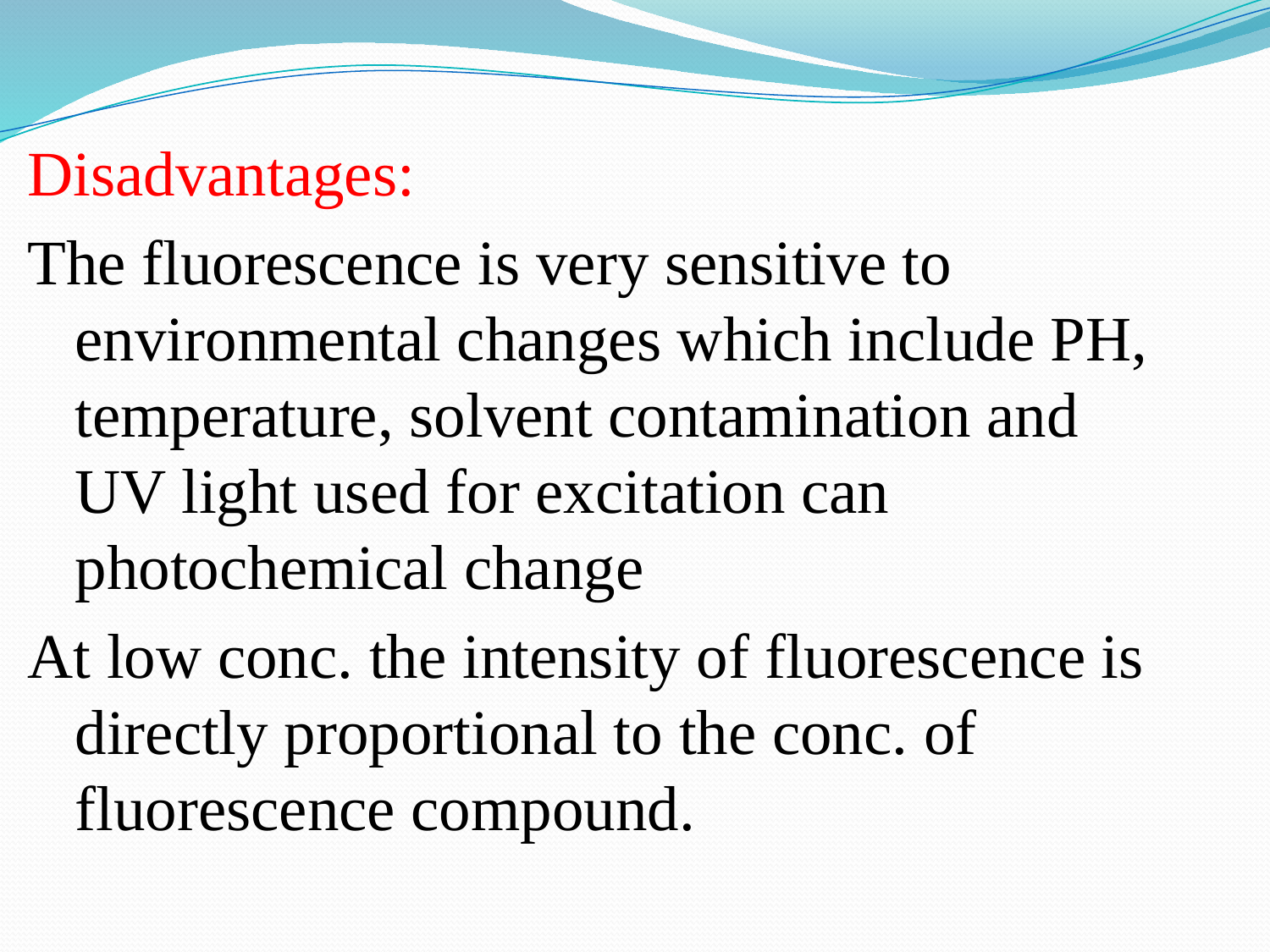

Disadvantages:
The fluorescence is very sensitive to environmental changes which include PH, temperature, solvent contamination and UV light used for excitation can photochemical change
At low conc. the intensity of fluorescence is directly proportional to the conc. of fluorescence compound.